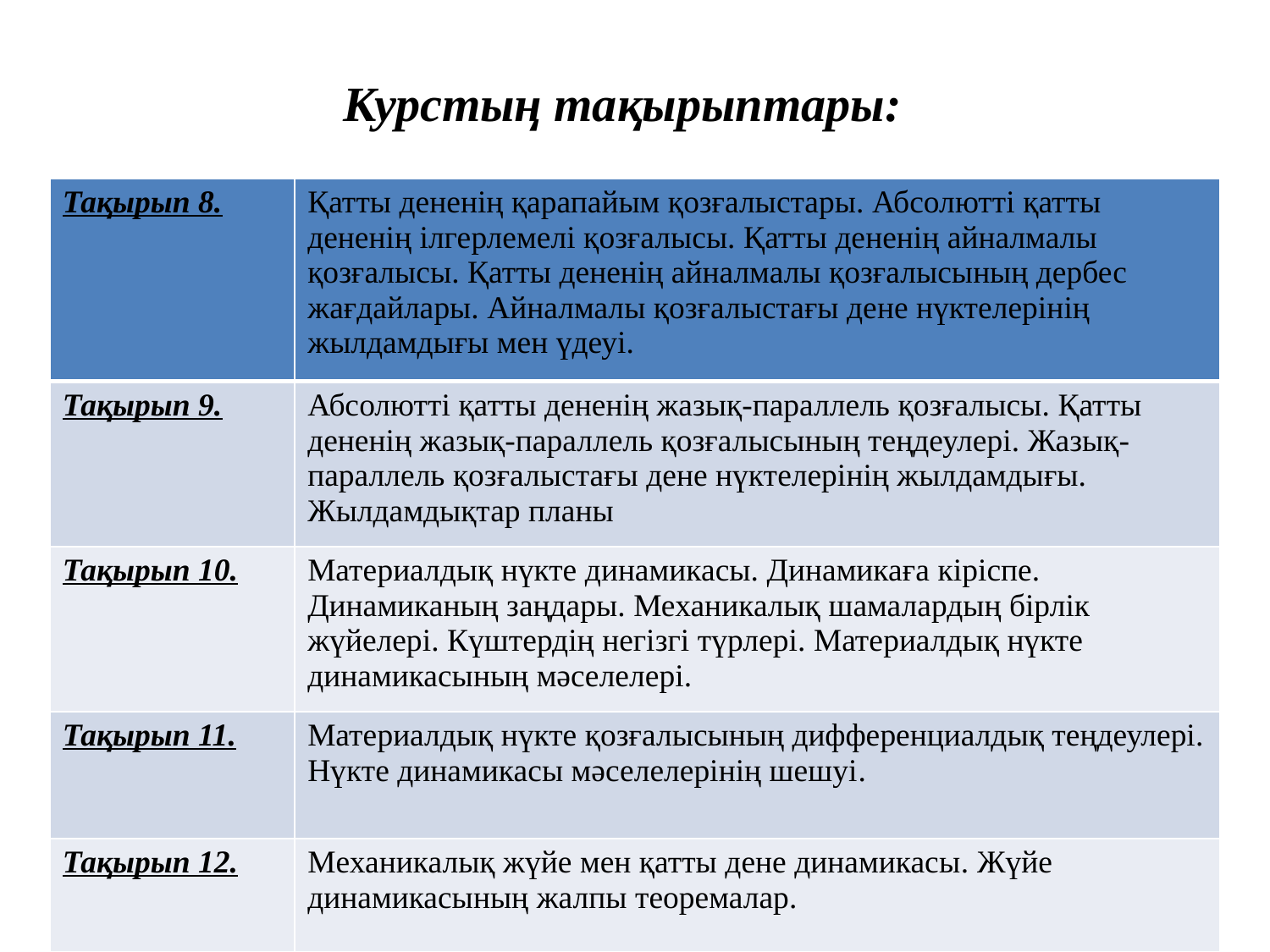

Курстың тақырыптары:
| Тақырып 8. | Қатты дененің қарапайым қозғалыстары. Абсолютті қатты дененің ілгерлемелі қозғалысы. Қатты дененің айналмалы қозғалысы. Қатты дененің айналмалы қозғалысының дербес жағдайлары. Айналмалы қозғалыстағы дене нүктелерінің жылдамдығы мен үдеуі. |
| --- | --- |
| Тақырып 9. | Абсолютті қатты дененің жазық-параллель қозғалысы. Қатты дененің жазық-параллель қозғалысының теңдеулері. Жазық-параллель қозғалыстағы дене нүктелерінің жылдамдығы. Жылдамдықтар планы |
| Тақырып 10. | Материалдық нүкте динамикасы. Динамикаға кіріспе. Динамиканың заңдары. Механикалық шамалардың бірлік жүйелері. Күштердің негізгі түрлері. Материалдық нүкте динамикасының мәселелері. |
| Тақырып 11. | Материалдық нүкте қозғалысының дифференциалдық теңдеулері. Нүкте динамикасы мәселелерінің шешуі. |
| Тақырып 12. | Mеханикалық жүйе мен қатты дене динамикасы. Жүйе динамикасының жалпы теоремалар. |